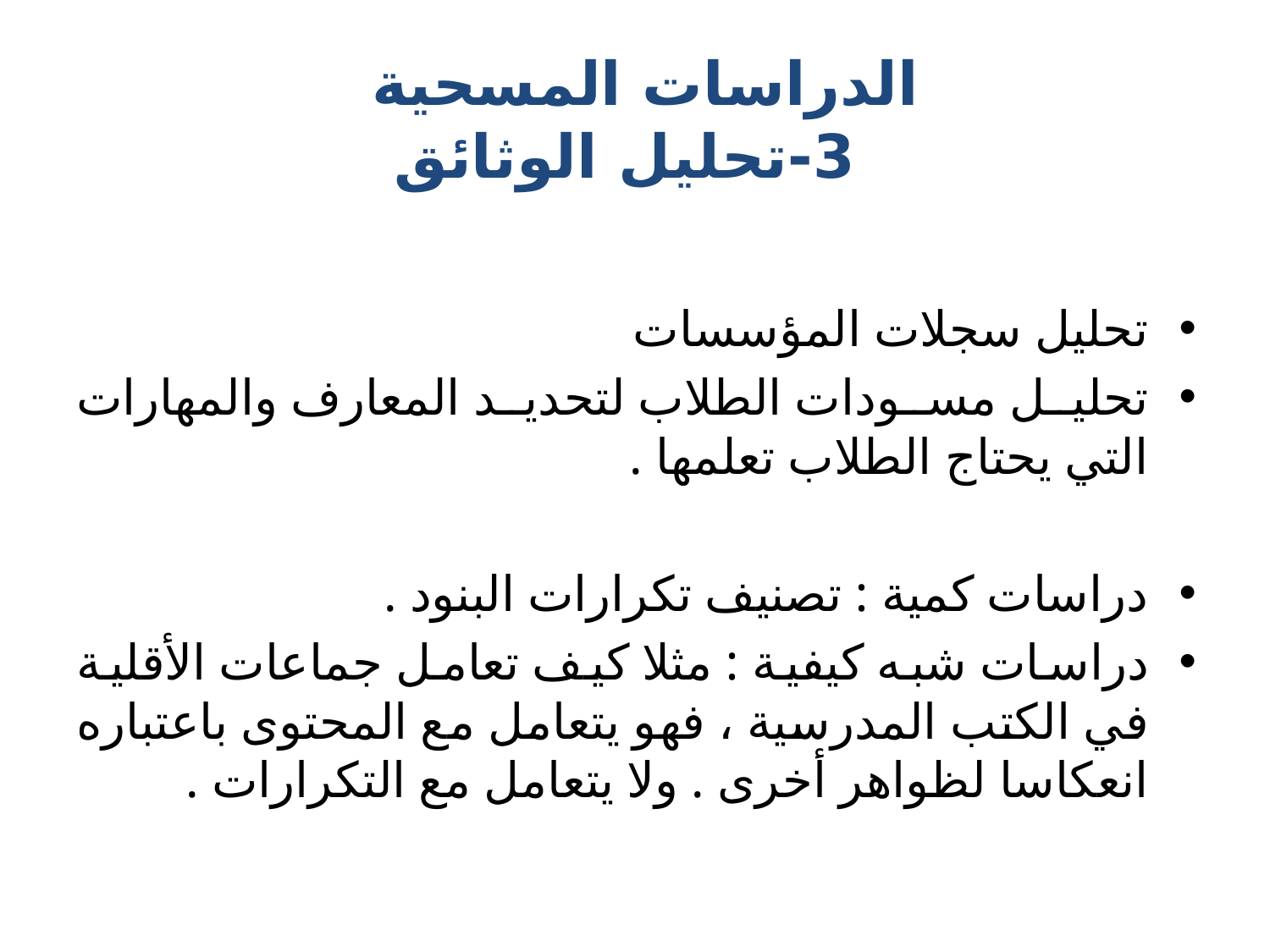

# الدراسات المسحية 3-تحليل الوثائق

تحليل سجلات المؤسسات
تحليل مسودات الطلاب لتحديد المعارف والمهارات التي يحتاج الطلاب تعلمها .

دراسات كمية : تصنيف تكرارات البنود .
دراسات شبه كيفية : مثلا كيف تعامل جماعات الأقلية في الكتب المدرسية ، فهو يتعامل مع المحتوى باعتباره انعكاسا لظواهر أخرى . ولا يتعامل مع التكرارات .